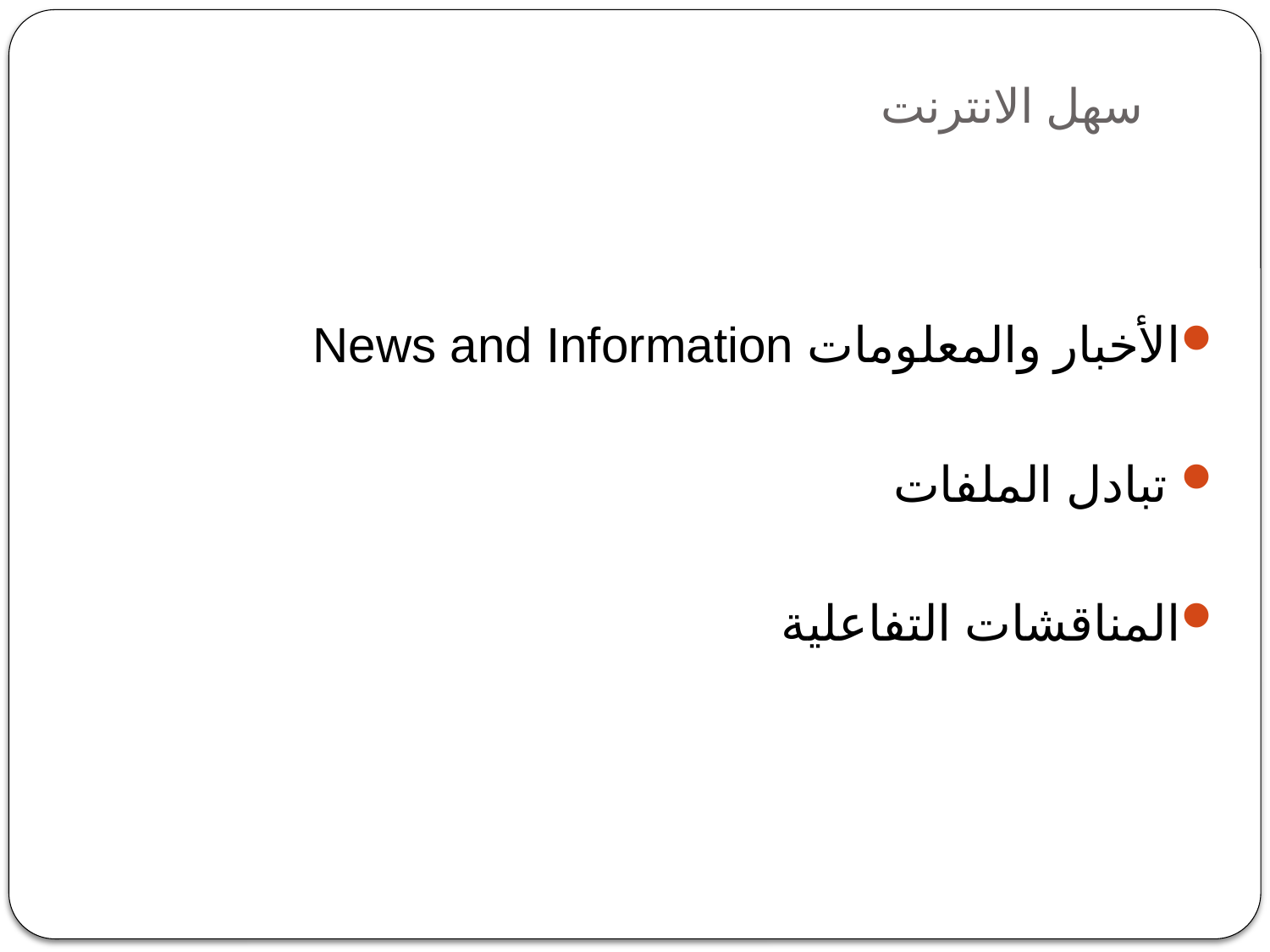

# سهل الانترنت

الأخبار والمعلومات News and Information

 تبادل الملفات

المناقشات التفاعلية